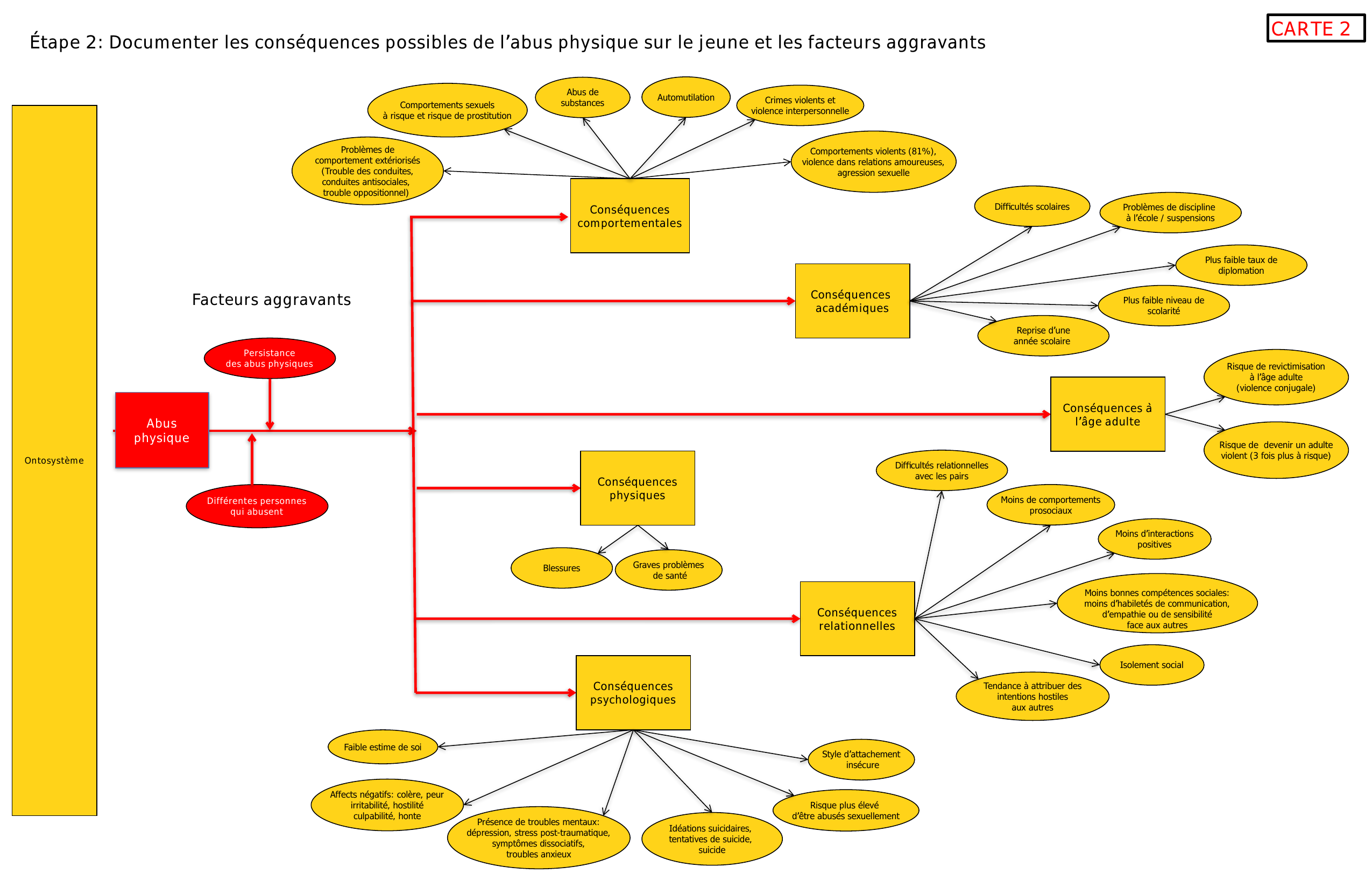

CARTE 2
Étape 2: Documenter les conséquences possibles de l’abus physique sur le jeune et les facteurs aggravants
Automutilation
Abus de
substances
Comportements sexuels
à risque et risque de prostitution
Crimes violents et
violence interpersonnelle
Ontosystème
Comportements violents (81%),
violence dans relations amoureuses,
agression sexuelle
Problèmes de
comportement extériorisés
(Trouble des conduites,
conduites antisociales,
trouble oppositionnel)
Conséquences
comportementales
Difficultés scolaires
Problèmes de discipline
à l’école / suspensions
Plus faible taux de
diplomation
Conséquences
académiques
Plus faible niveau de
scolarité
Facteurs aggravants
Reprise d’une
année scolaire
Persistance
des abus physiques
Risque de revictimisation
à l’âge adulte
(violence conjugale)
Conséquences à
l’âge adulte
Abus physique
Risque de  devenir un adulte
violent (3 fois plus à risque)
 Difficultés relationnelles
avec les pairs
Conséquences
physiques
Différentes personnes
qui abusent
Moins de comportements
prosociaux
Moins d’interactions
positives
Blessures
Graves problèmes
 de santé

Moins bonnes compétences sociales:
moins d’habiletés de communication,
d’empathie ou de sensibilité
face aux autres

Conséquences
relationnelles
Isolement social
Conséquences
psychologiques
Tendance à attribuer des
intentions hostiles
aux autres
Faible estime de soi
Style d’attachement
 insécure
Affects négatifs: colère, peur
irritabilité, hostilité
culpabilité, honte
Risque plus élevé
d’être abusés sexuellement
Présence de troubles mentaux:
dépression, stress post-traumatique,
symptômes dissociatifs,
troubles anxieux
Idéations suicidaires,
tentatives de suicide,
suicide